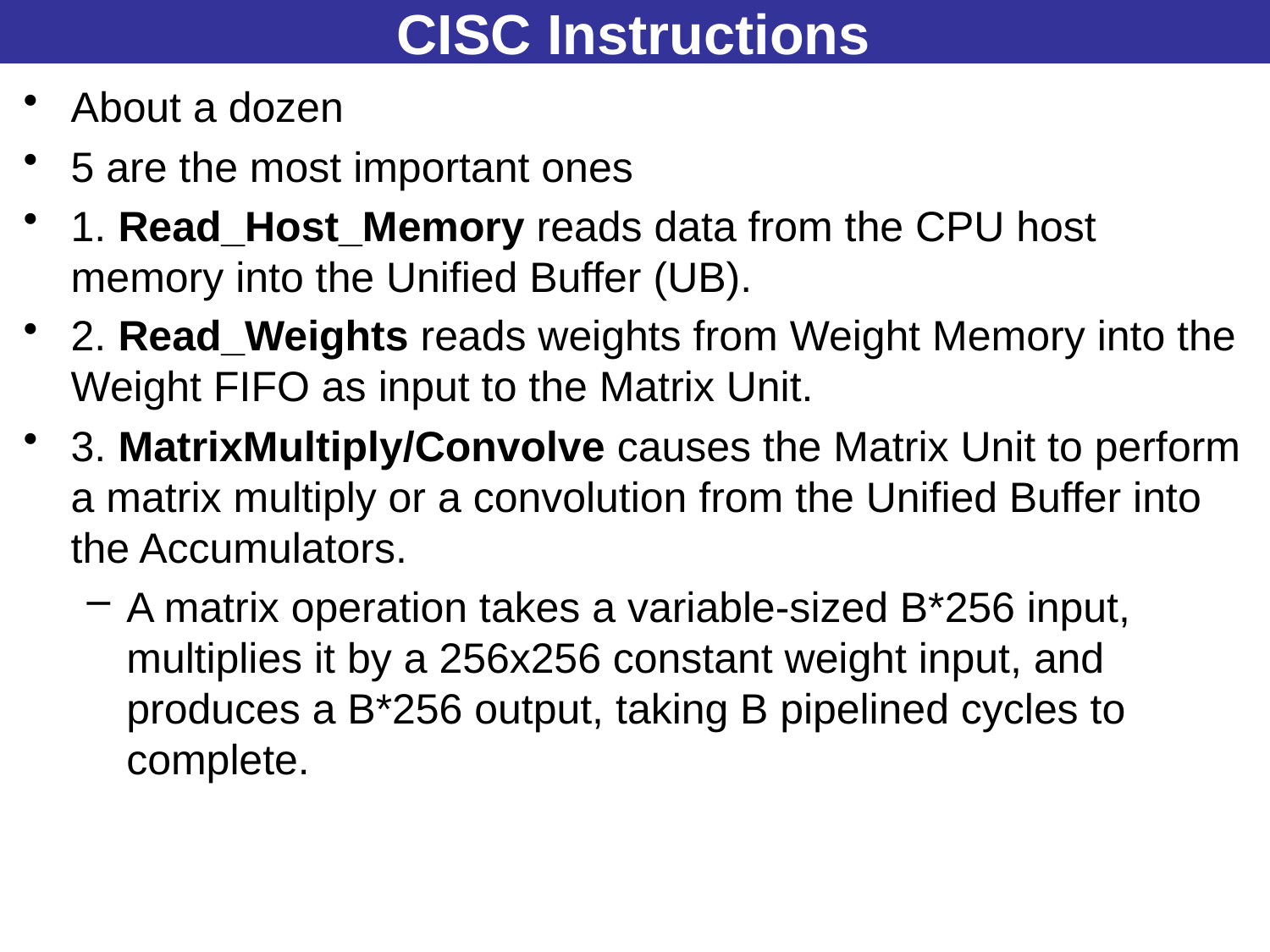

# CISC Instructions
About a dozen
5 are the most important ones
1. Read_Host_Memory reads data from the CPU host memory into the Unified Buffer (UB).
2. Read_Weights reads weights from Weight Memory into the Weight FIFO as input to the Matrix Unit.
3. MatrixMultiply/Convolve causes the Matrix Unit to perform a matrix multiply or a convolution from the Unified Buffer into the Accumulators.
A matrix operation takes a variable-sized B*256 input, multiplies it by a 256x256 constant weight input, and produces a B*256 output, taking B pipelined cycles to complete.